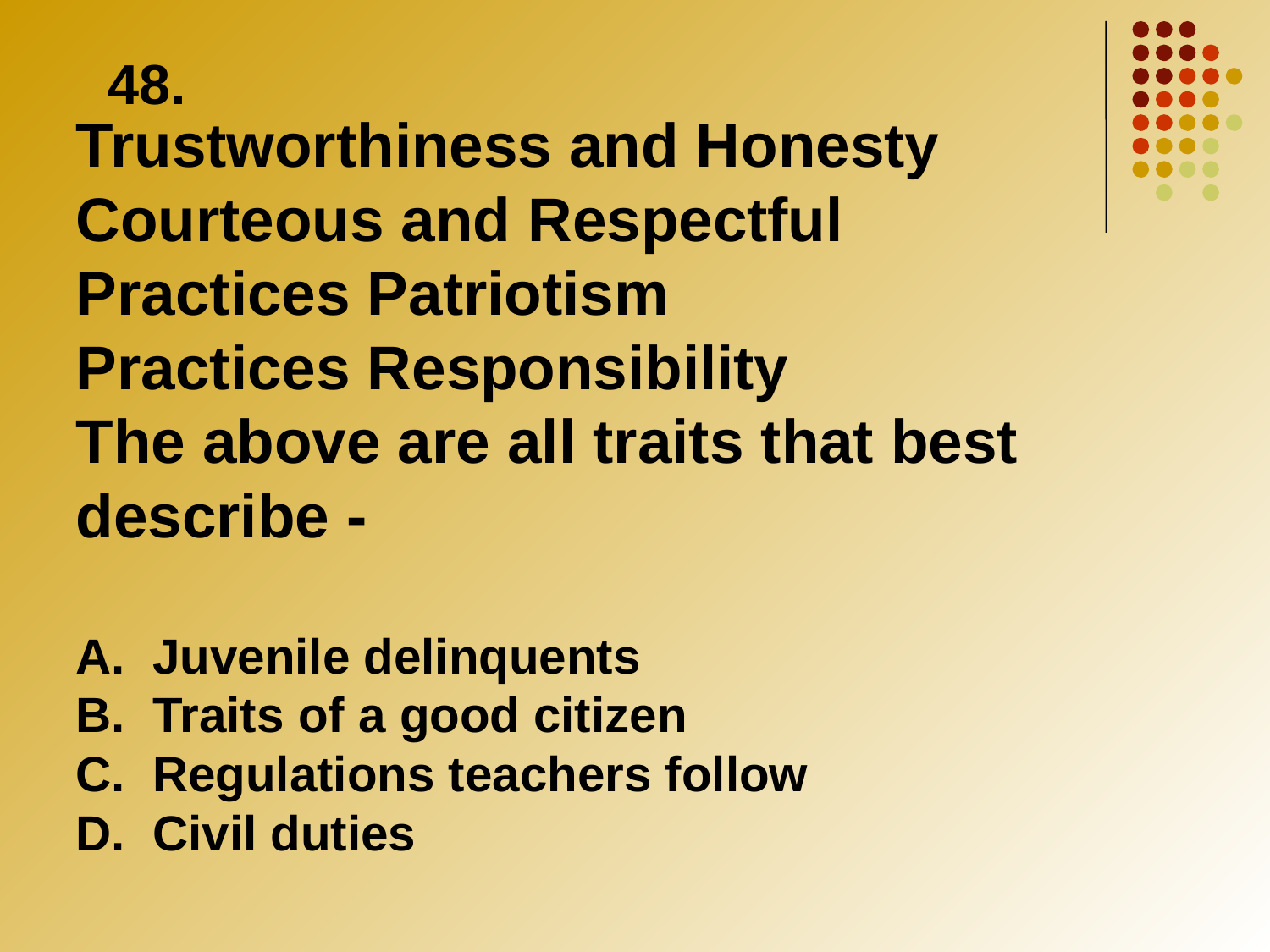

48.
Trustworthiness and Honesty
Courteous and Respectful
Practices Patriotism
Practices Responsibility
The above are all traits that best describe -
A.  Juvenile delinquents
B.  Traits of a good citizen
C.  Regulations teachers follow
D.  Civil duties